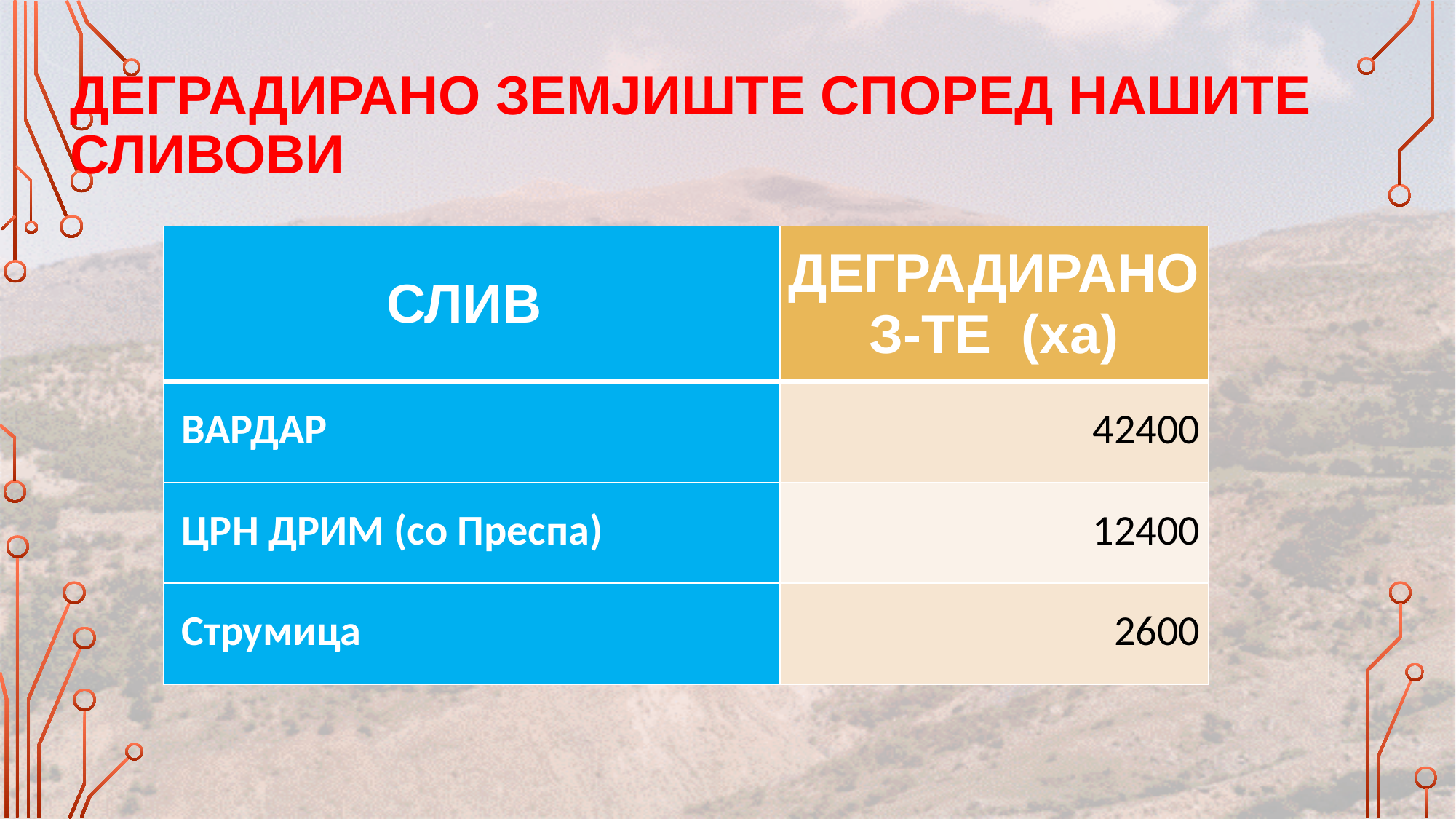

# Деградирано земјиште според нашите сливови
| СЛИВ | ДЕГРАДИРАНО З-ТЕ (ха) |
| --- | --- |
| ВАРДАР | 42400 |
| ЦРН ДРИМ (со Преспа) | 12400 |
| Струмица | 2600 |